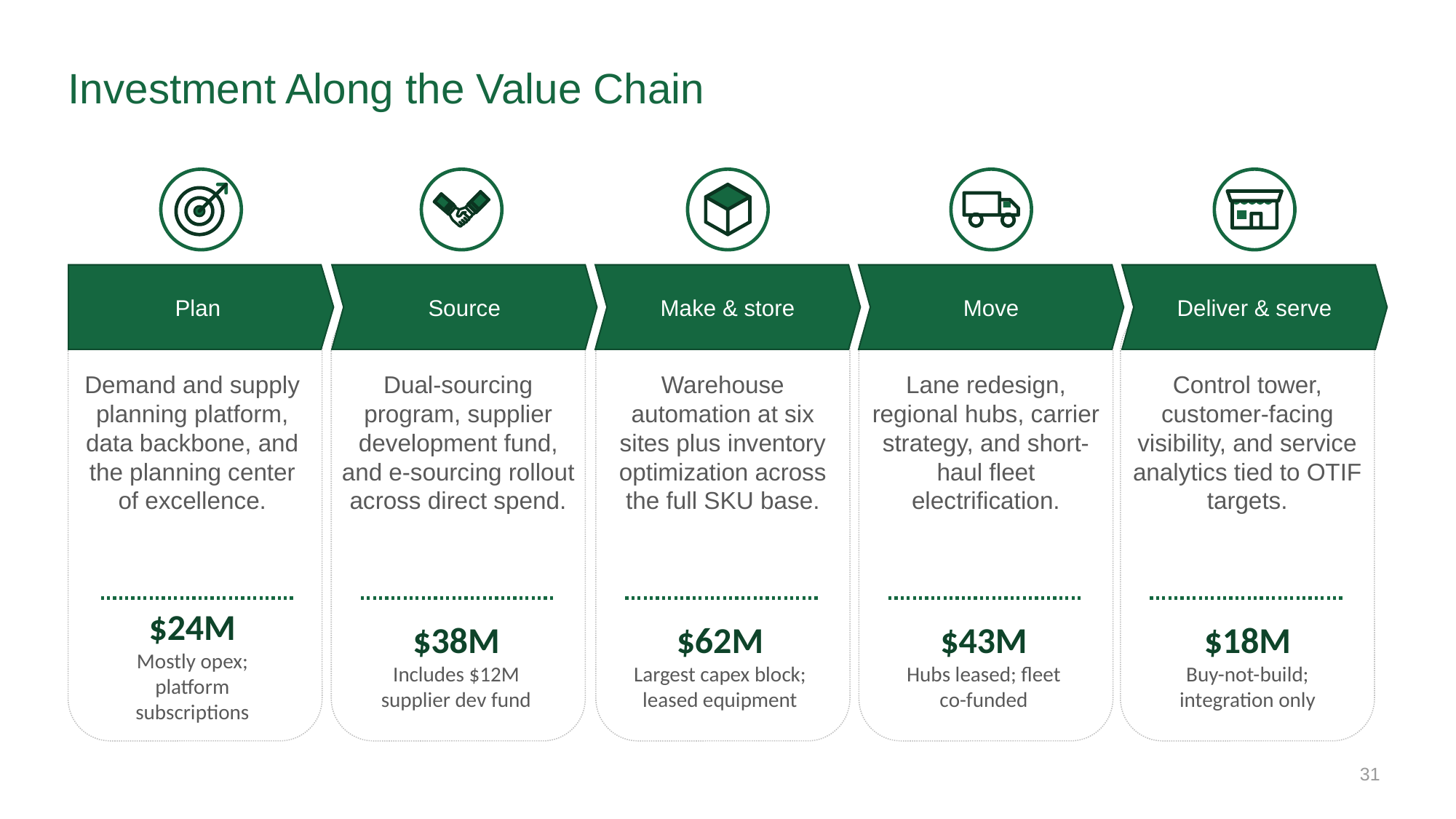

# Investment Along the Value Chain

Plan
Source
Make & store
Move
Deliver & serve

Control tower, customer-facing visibility, and service analytics tied to OTIF targets.
Demand and supply planning platform, data backbone, and the planning center of excellence.
Dual-sourcing program, supplier development fund, and e-sourcing rollout across direct spend.
Warehouse automation at six sites plus inventory optimization across the full SKU base.
Lane redesign, regional hubs, carrier strategy, and short-haul fleet electrification.
$24M
Mostly opex; platform subscriptions
$38M
Includes $12M supplier dev fund
$62M
Largest capex block; leased equipment
$43M
Hubs leased; fleet co-funded
$18M
Buy-not-build; integration only
31